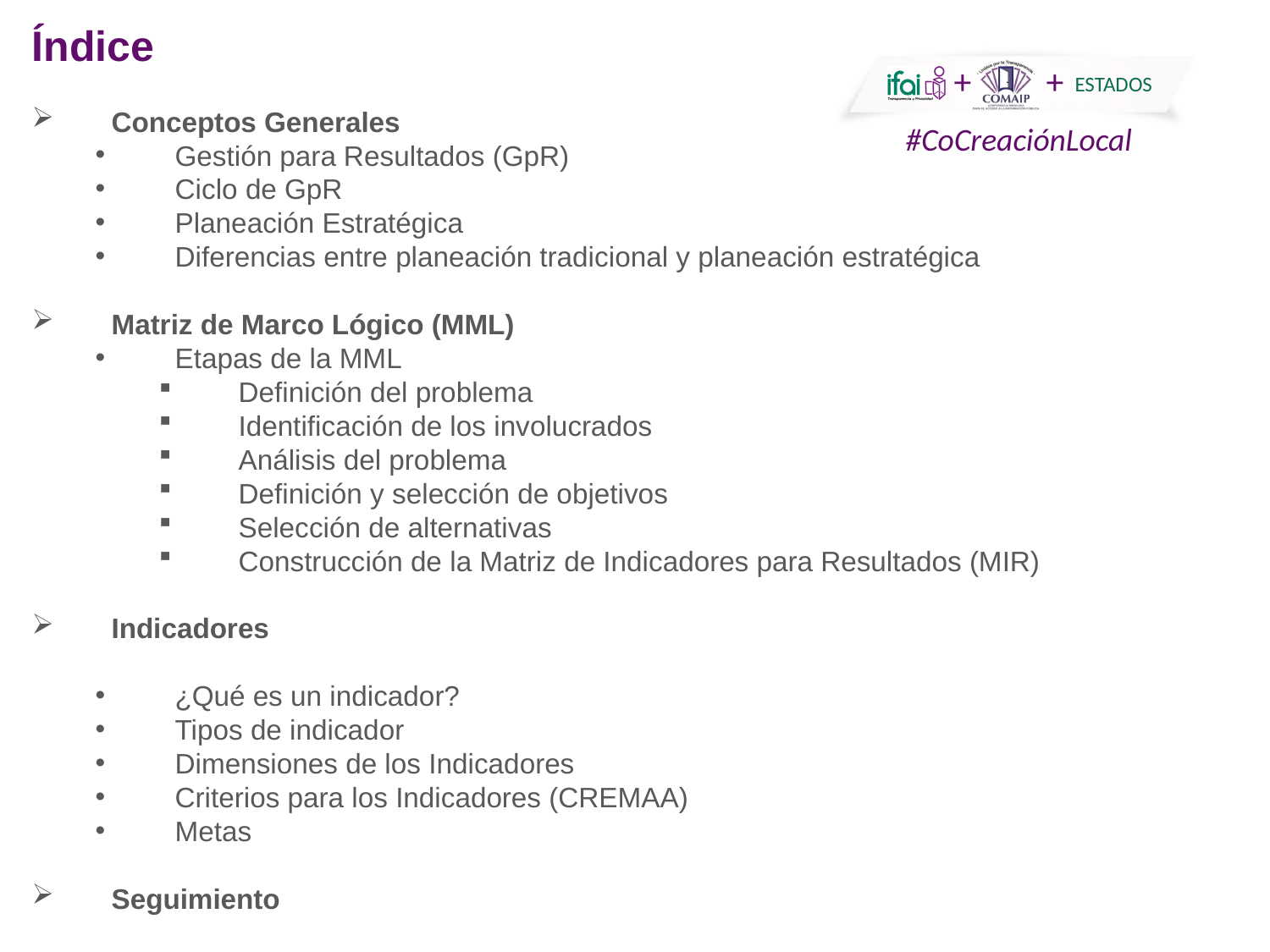

Índice

Conceptos Generales
Gestión para Resultados (GpR)
Ciclo de GpR
Planeación Estratégica
Diferencias entre planeación tradicional y planeación estratégica

Matriz de Marco Lógico (MML)
Etapas de la MML
Definición del problema
Identificación de los involucrados
Análisis del problema
Definición y selección de objetivos
Selección de alternativas
Construcción de la Matriz de Indicadores para Resultados (MIR)

Indicadores

¿Qué es un indicador?
Tipos de indicador
Dimensiones de los Indicadores
Criterios para los Indicadores (CREMAA)
Metas

Seguimiento